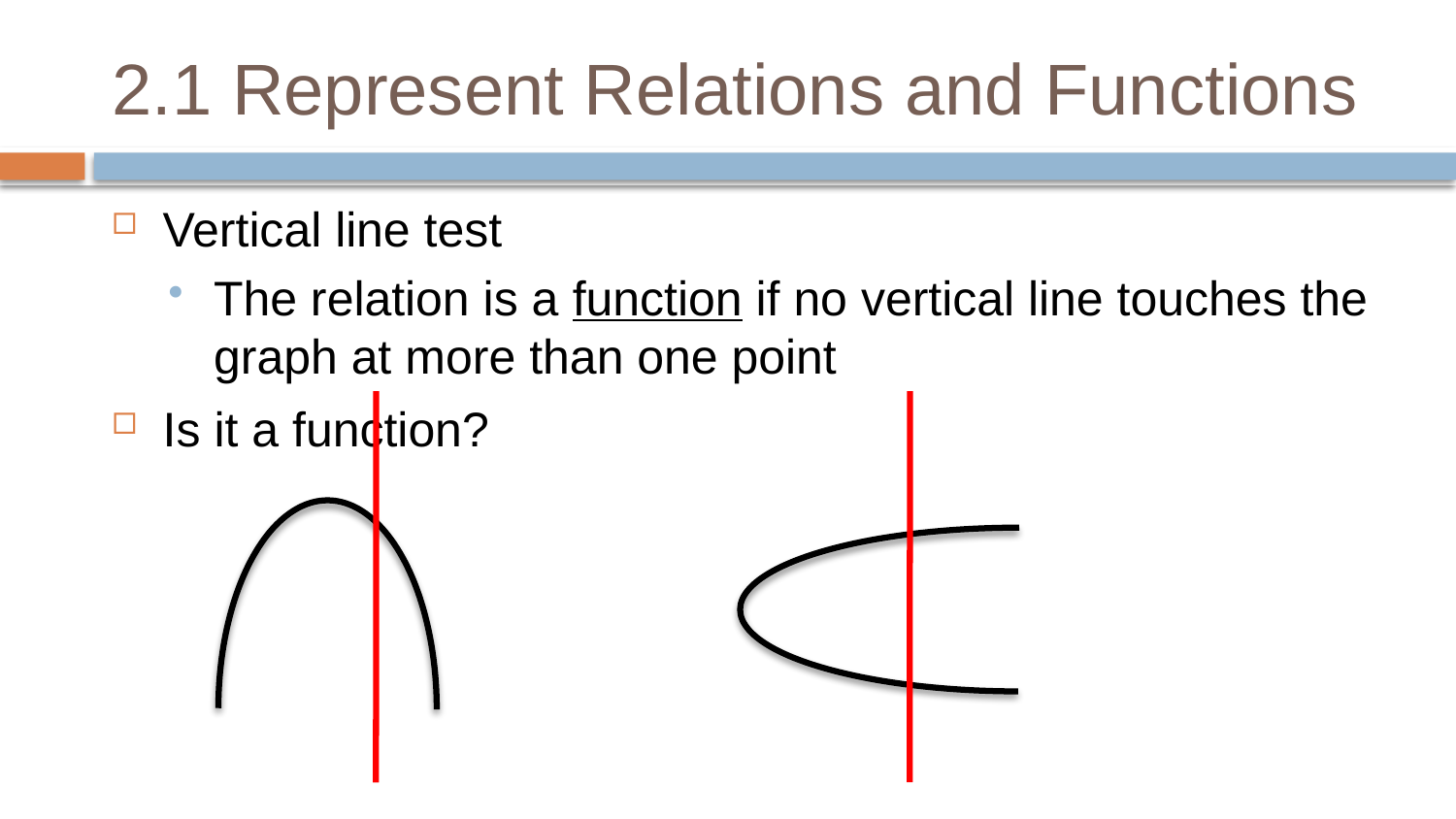

# 2.1 Represent Relations and Functions
Vertical line test
The relation is a function if no vertical line touches the graph at more than one point
Is it a function?